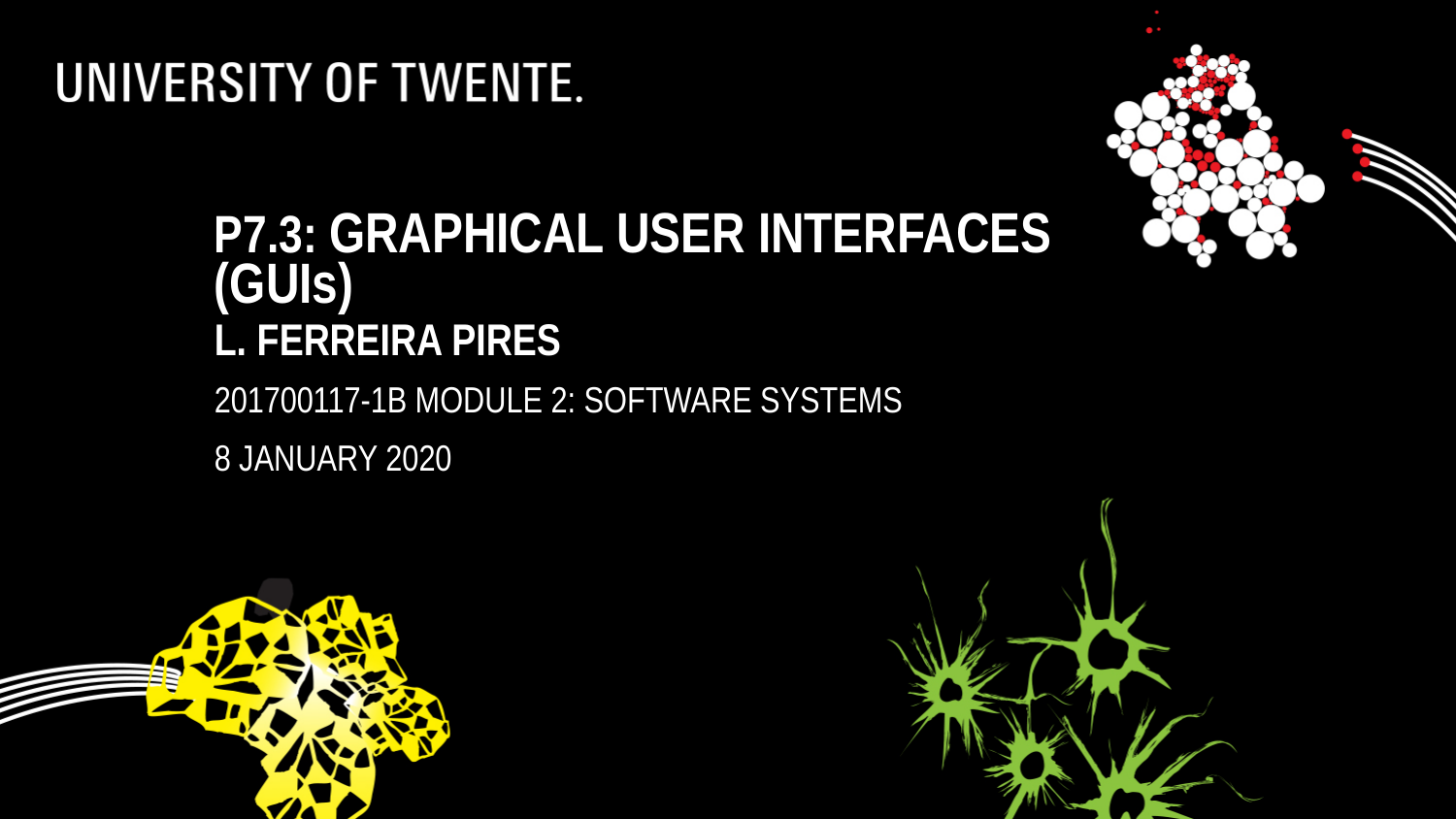

# P7.3: Graphical User interfaces (GUIs) L. Ferreira Pires
201700117-1B Module 2: Software Systems
8 January 2020